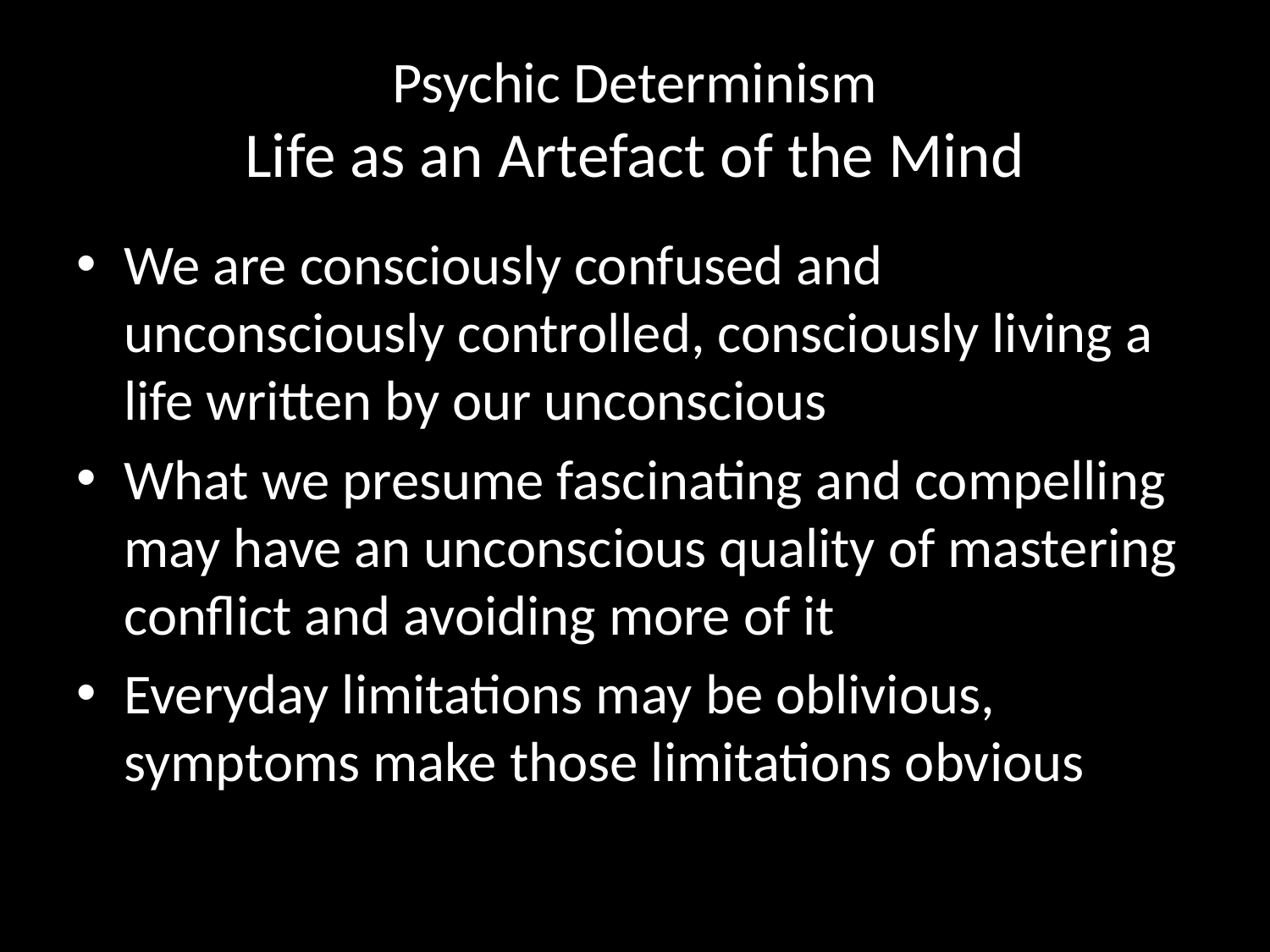

# Psychic Determinism Life as an Artefact of the Mind
We are consciously confused and unconsciously controlled, consciously living a life written by our unconscious
What we presume fascinating and compelling may have an unconscious quality of mastering conflict and avoiding more of it
Everyday limitations may be oblivious,  symptoms make those limitations obvious